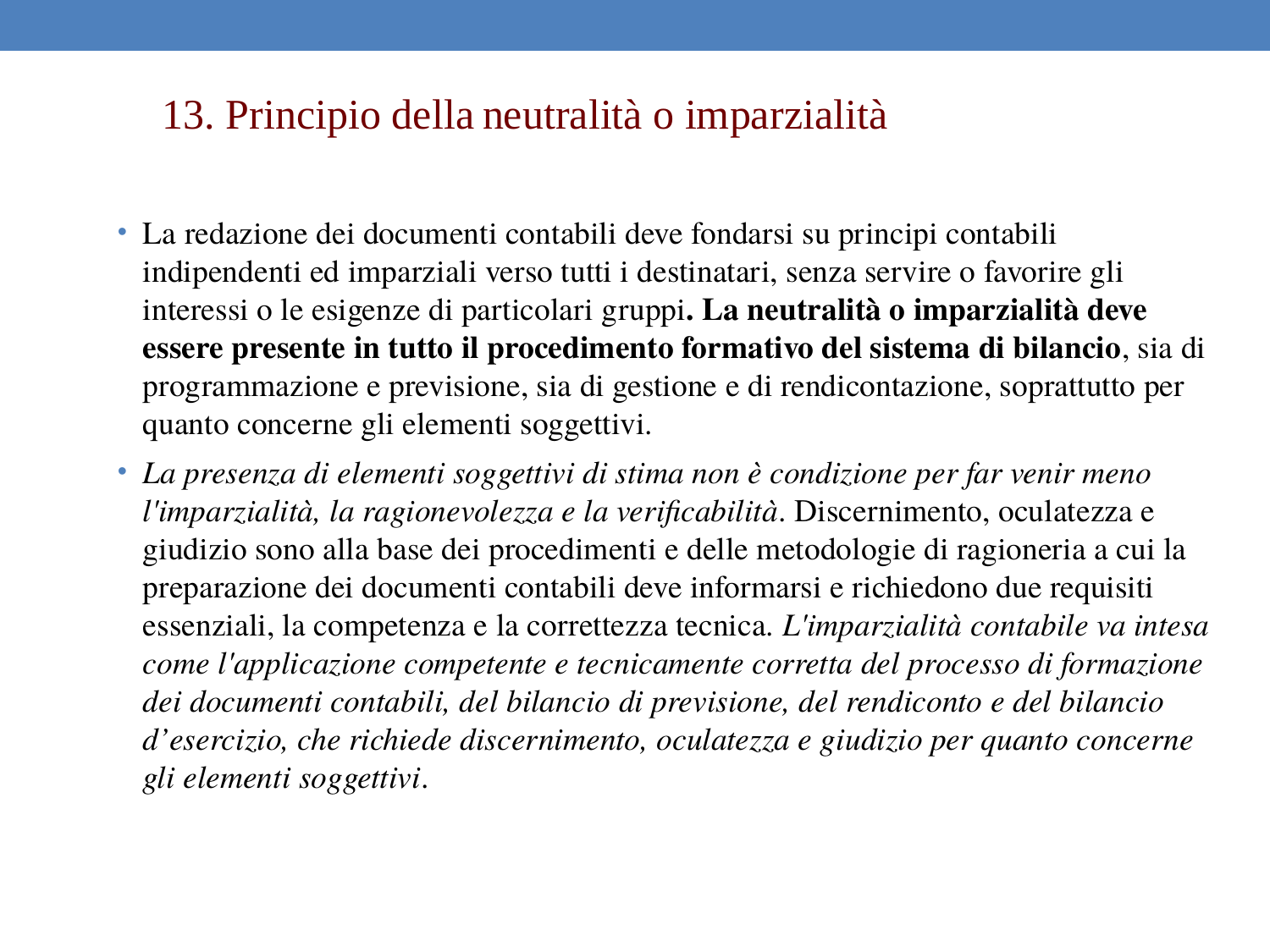

13. Principio della neutralità o imparzialità

La redazione dei documenti contabili deve fondarsi su principi contabili indipendenti ed imparziali verso tutti i destinatari, senza servire o favorire gli interessi o le esigenze di particolari gruppi. La neutralità̀ o imparzialità deve essere presente in tutto il procedimento formativo del sistema di bilancio, sia di programmazione e previsione, sia di gestione e di rendicontazione, soprattutto per quanto concerne gli elementi soggettivi.
La presenza di elementi soggettivi di stima non è condizione per far venir meno l'imparzialità, la ragionevolezza e la verificabilità. Discernimento, oculatezza e giudizio sono alla base dei procedimenti e delle metodologie di ragioneria a cui la preparazione dei documenti contabili deve informarsi e richiedono due requisiti essenziali, la competenza e la correttezza tecnica. L'imparzialità contabile va intesa come l'applicazione competente e tecnicamente corretta del processo di formazione dei documenti contabili, del bilancio di previsione, del rendiconto e del bilancio d’esercizio, che richiede discernimento, oculatezza e giudizio per quanto concerne gli elementi soggettivi.